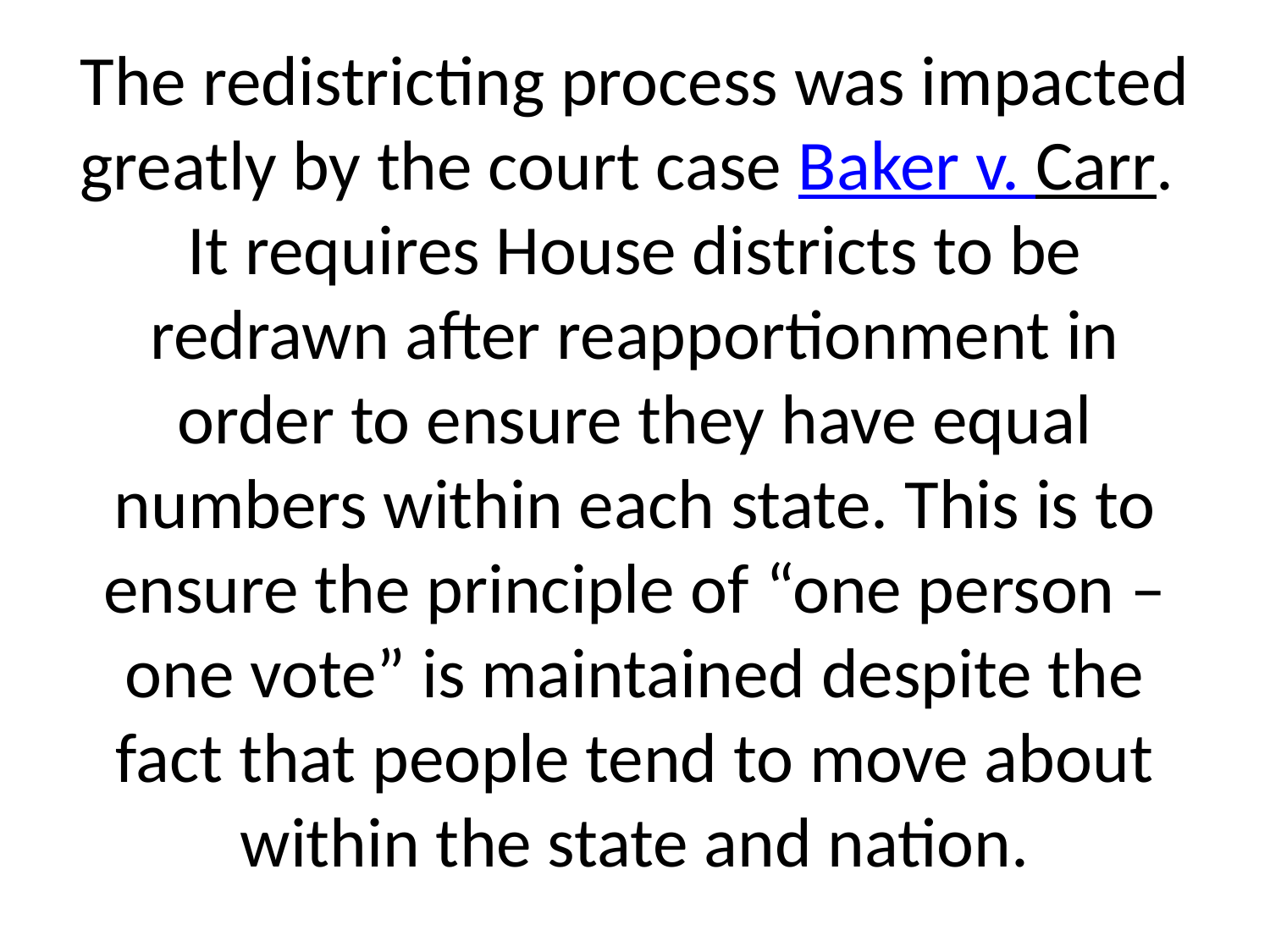

# The redistricting process was impacted greatly by the court case Baker v. Carr.  It requires House districts to be redrawn after reapportionment in order to ensure they have equal numbers within each state. This is to ensure the principle of “one person – one vote” is maintained despite the fact that people tend to move about within the state and nation.